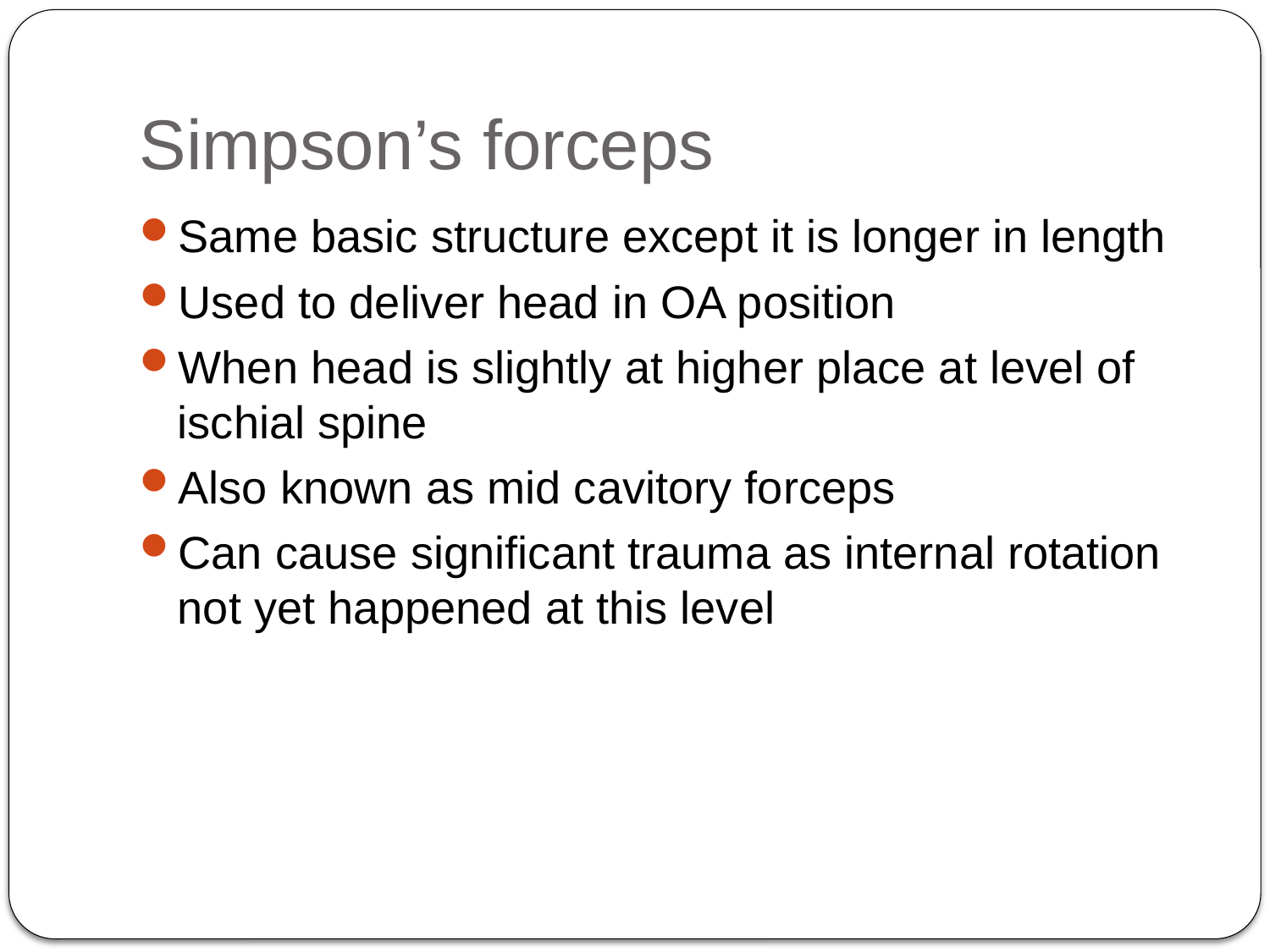

# Simpson’s forceps
Same basic structure except it is longer in length
Used to deliver head in OA position
When head is slightly at higher place at level of ischial spine
Also known as mid cavitory forceps
Can cause significant trauma as internal rotation not yet happened at this level